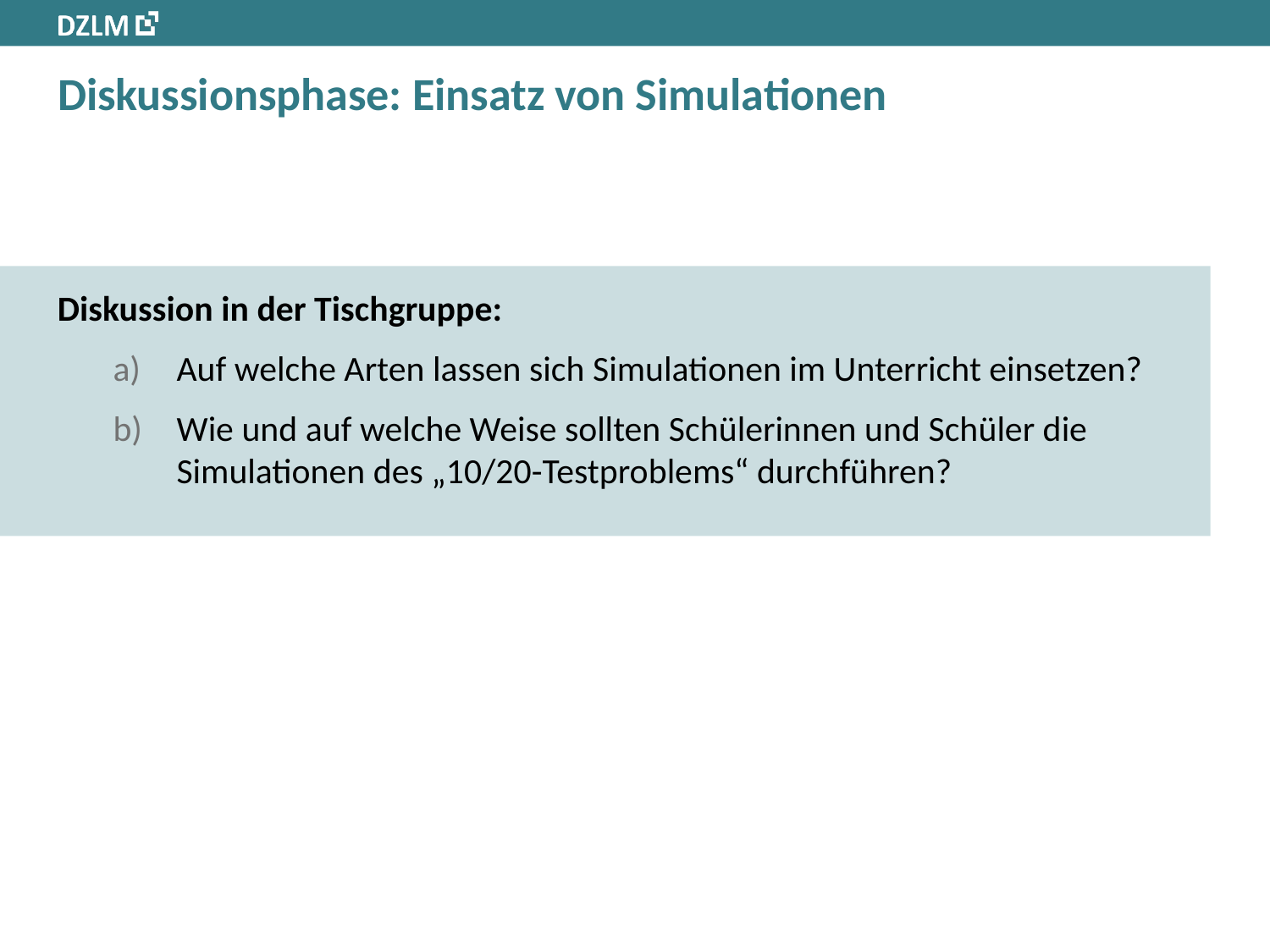

# Diskussionsphase: Einsatz von Simulationen

Diskussion in der Tischgruppe:
Auf welche Arten lassen sich Simulationen im Unterricht einsetzen?
Wie und auf welche Weise sollten Schülerinnen und Schüler die Simulationen des „10/20-Testproblems“ durchführen?